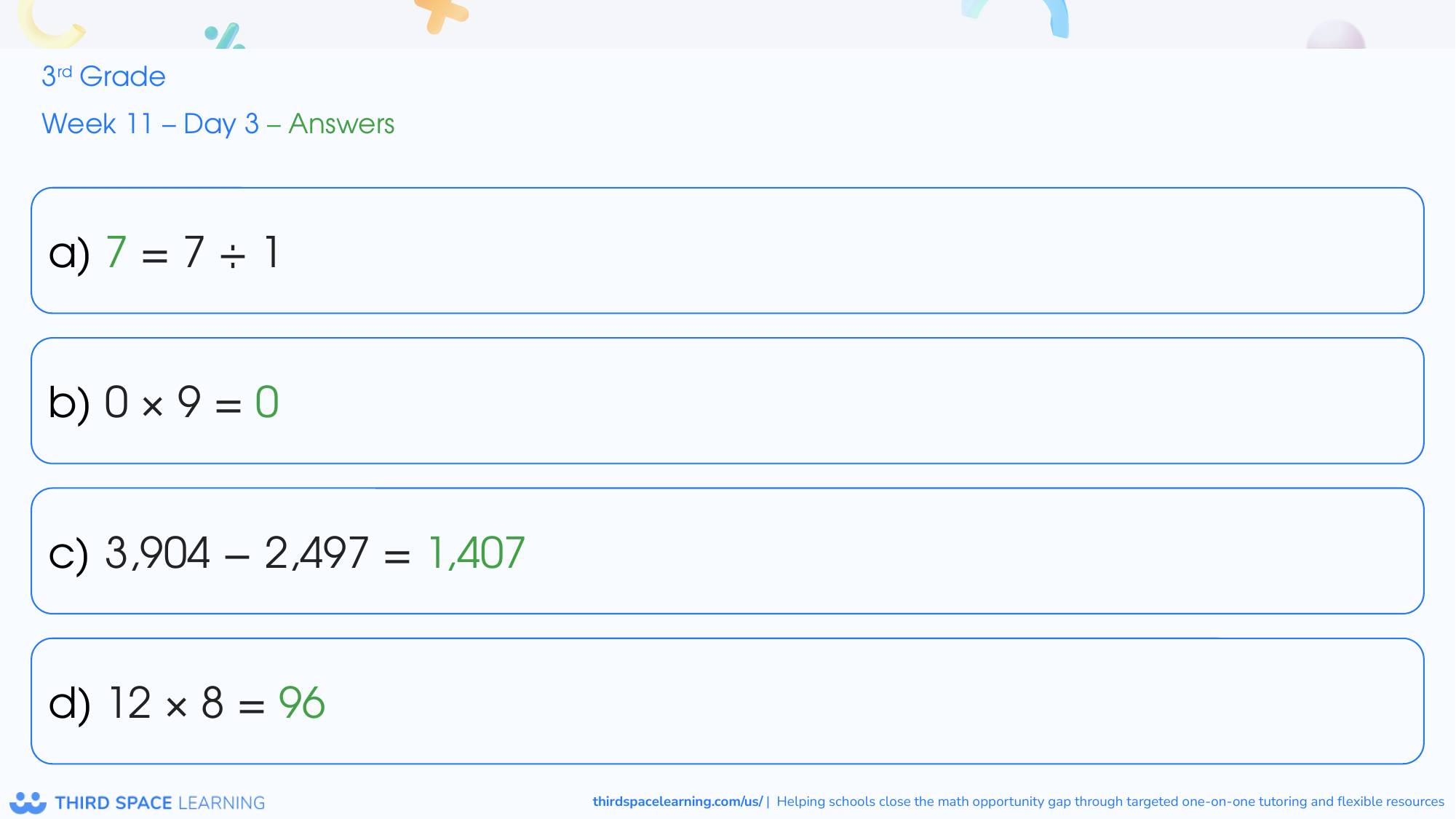

3rd Grade
Week 11 – Day 3 – Answers
7 = 7 ÷ 1
0 × 9 = 0
3,904 − 2,497 = 1,407
12 × 8 = 96